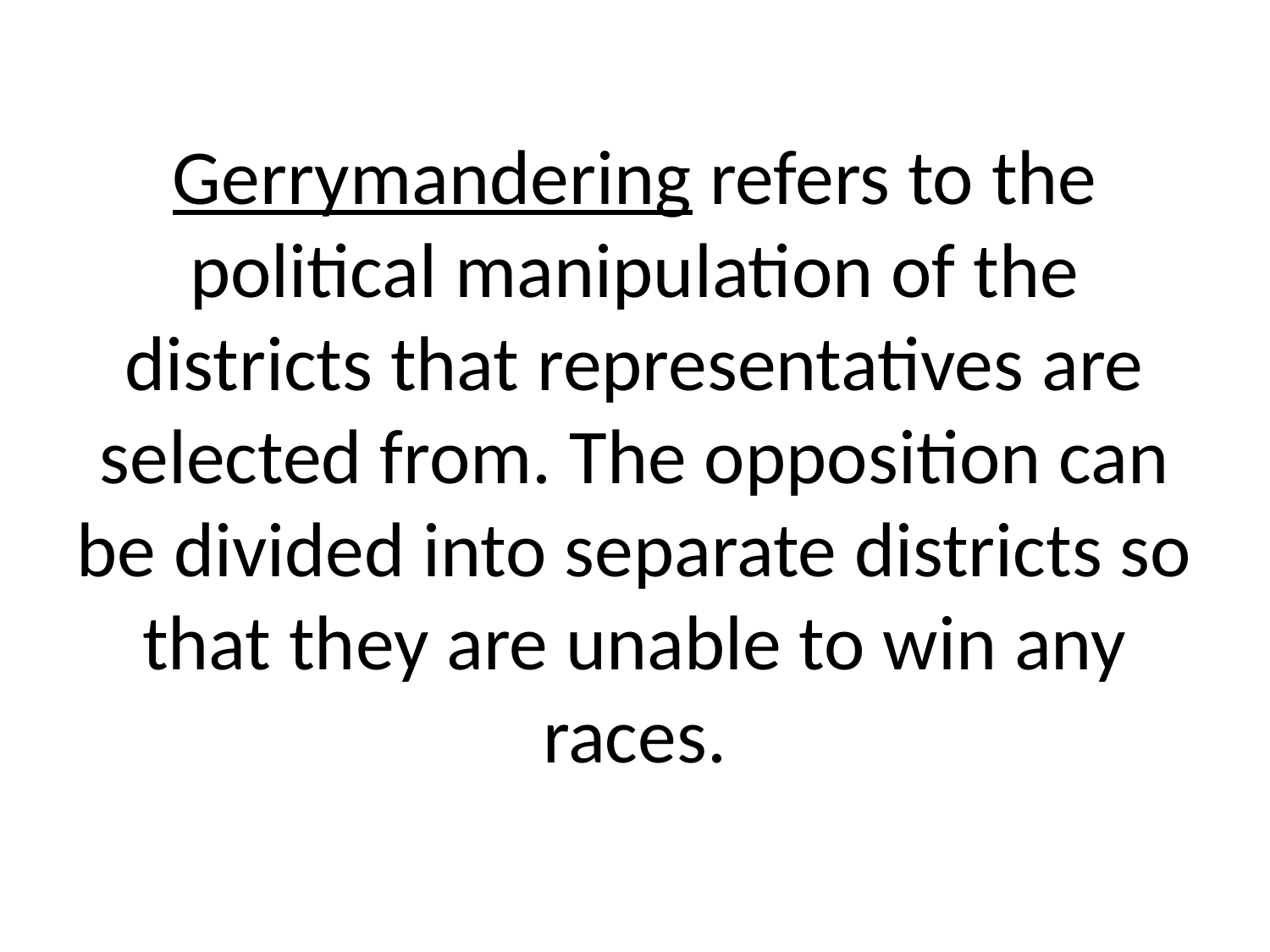

# Gerrymandering refers to the political manipulation of the districts that representatives are selected from. The opposition can be divided into separate districts so that they are unable to win any races.